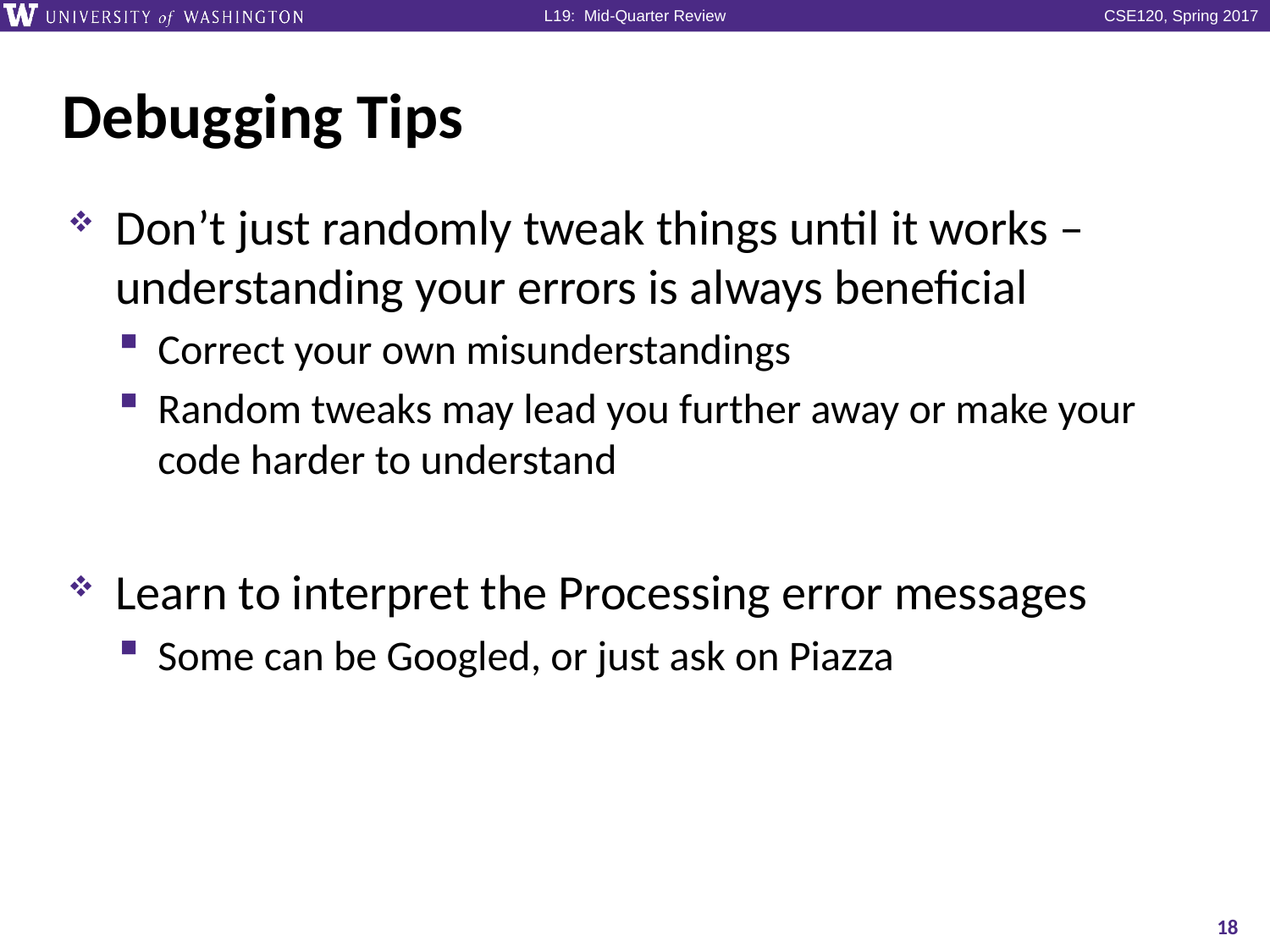

# Debugging Tips
Don’t just randomly tweak things until it works – understanding your errors is always beneficial
Correct your own misunderstandings
Random tweaks may lead you further away or make your code harder to understand

Learn to interpret the Processing error messages
Some can be Googled, or just ask on Piazza
18